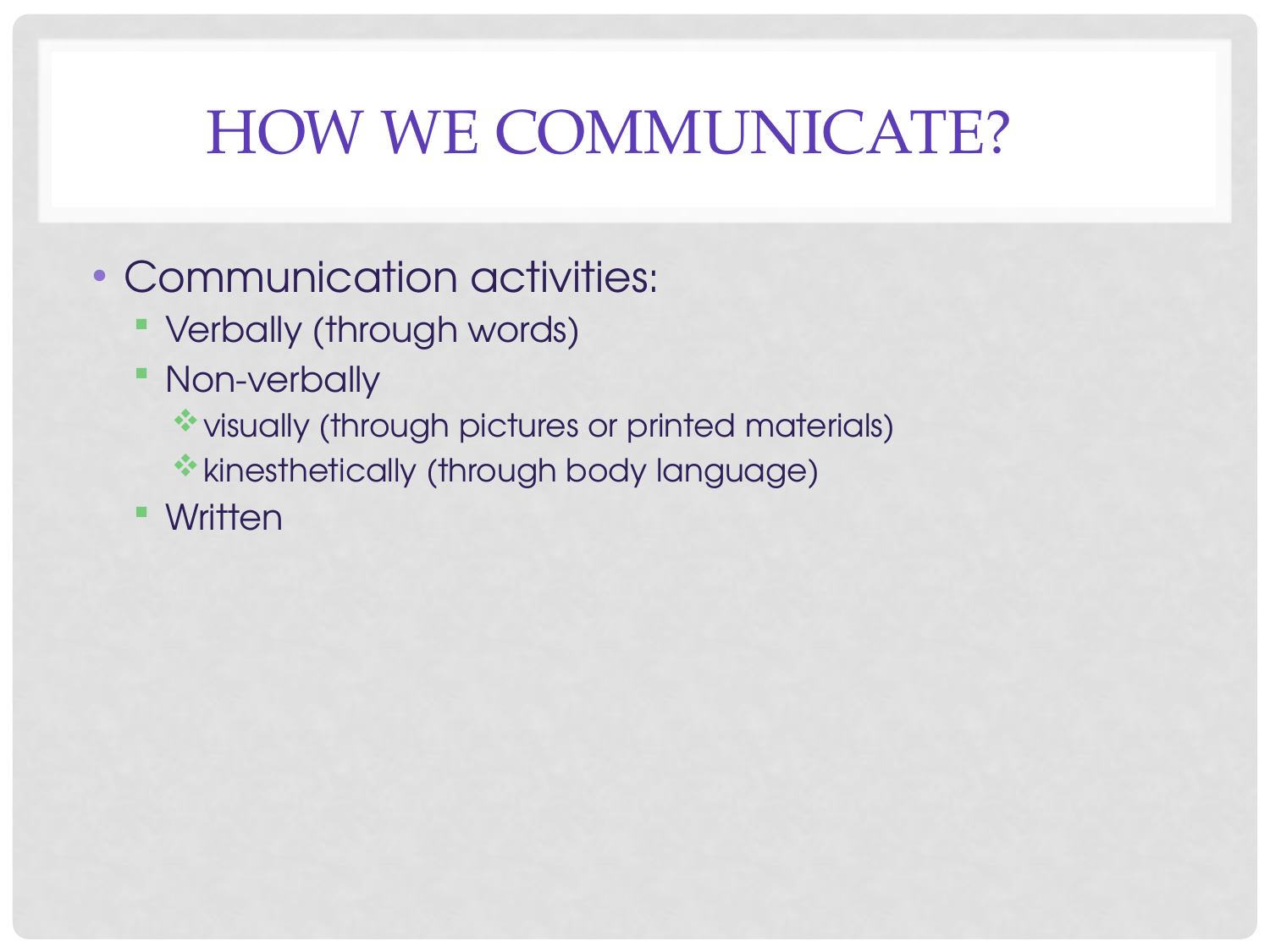

# How we communicate?
Communication activities:
Verbally (through words)
Non-verbally
visually (through pictures or printed materials)
kinesthetically (through body language)
Written